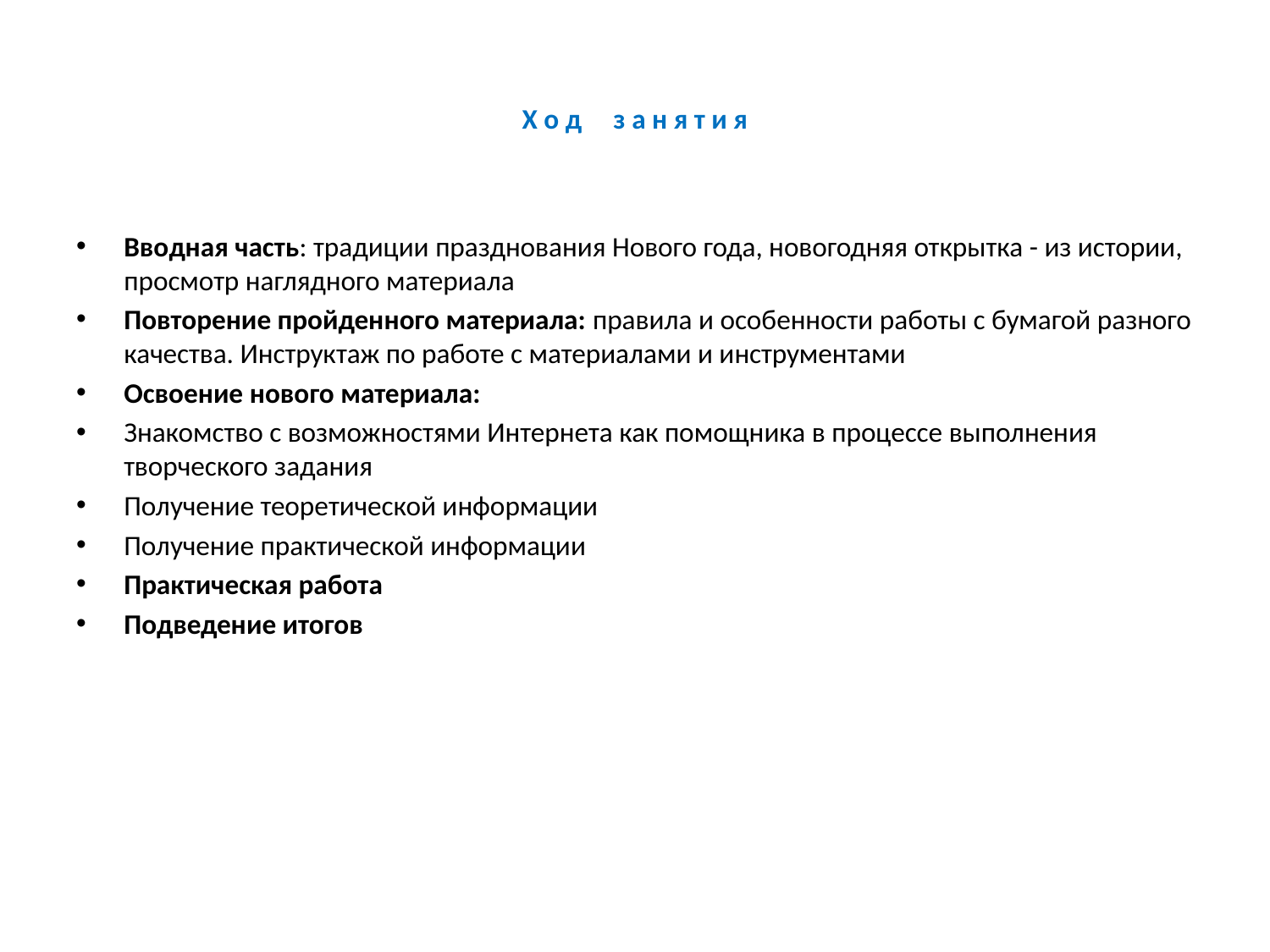

# Х о д     з а н я т и я
Вводная часть: традиции празднования Нового года, новогодняя открытка - из истории, просмотр наглядного материала
Повторение пройденного материала: правила и особенности работы с бумагой разного качества. Инструктаж по работе с материалами и инструментами
Освоение нового материала:
Знакомство с возможностями Интернета как помощника в процессе выполнения творческого задания
Получение теоретической информации
Получение практической информации
Практическая работа
Подведение итогов